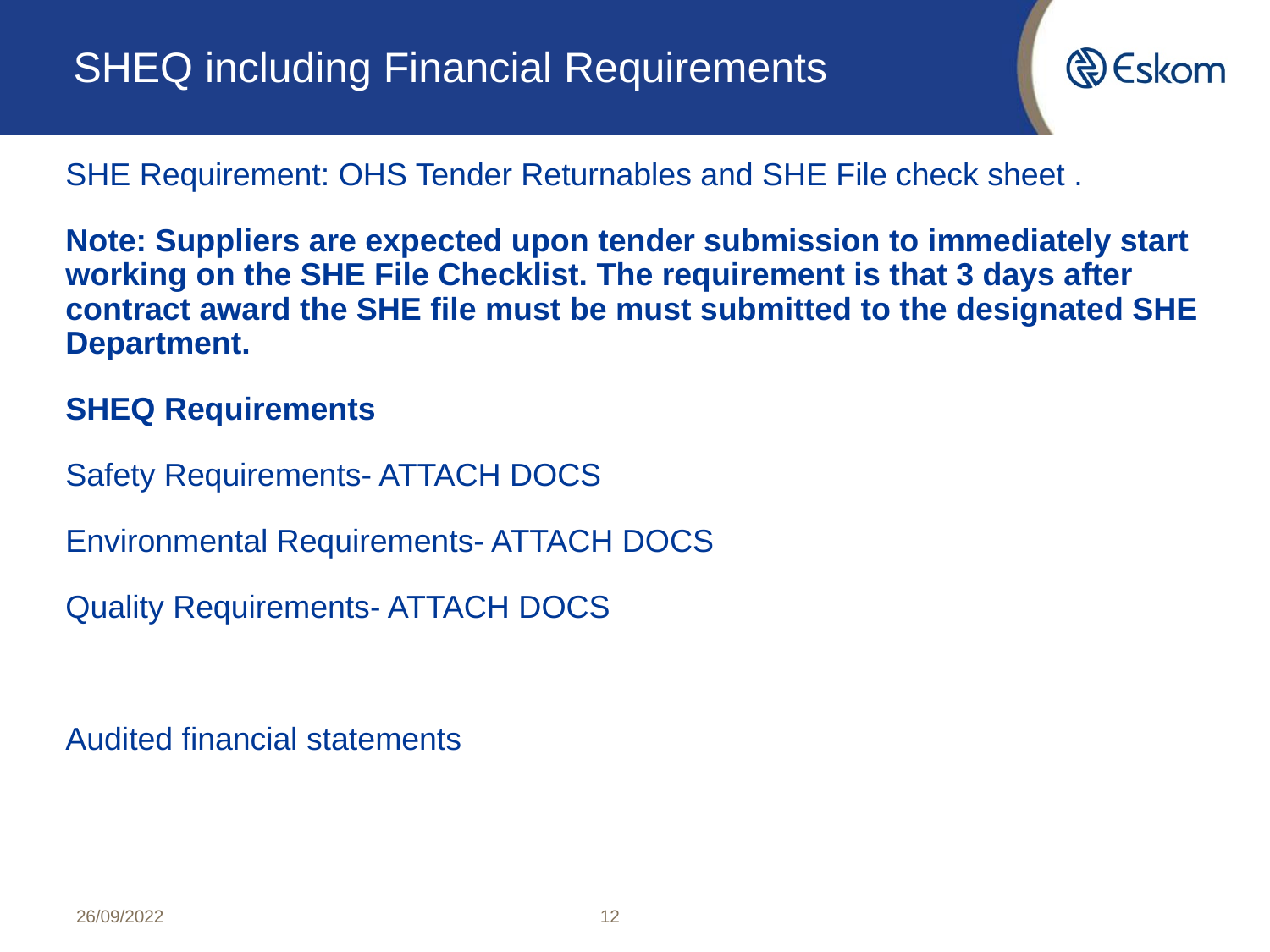

# SHEQ including Financial Requirements
SHE Requirement: OHS Tender Returnables and SHE File check sheet .
Note: Suppliers are expected upon tender submission to immediately start working on the SHE File Checklist. The requirement is that 3 days after contract award the SHE file must be must submitted to the designated SHE Department.
SHEQ Requirements
Safety Requirements- ATTACH DOCS
Environmental Requirements- ATTACH DOCS
Quality Requirements- ATTACH DOCS

Audited financial statements

26/09/2022
12